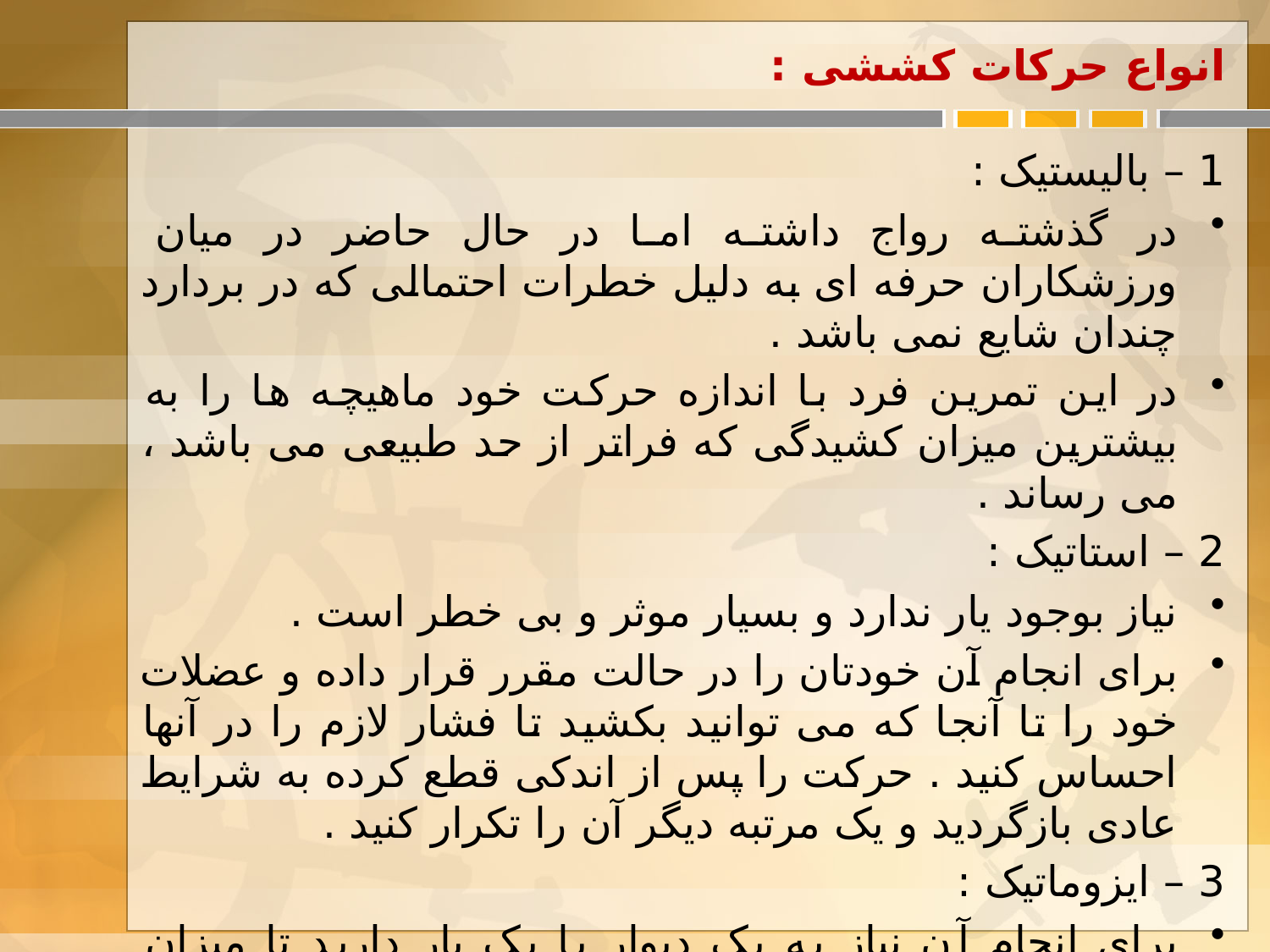

# انواع حرکات کششی :
1 – بالیستیک :
در گذشته رواج داشته اما در حال حاضر در میان ورزشکاران حرفه ای به دلیل خطرات احتمالی که در بردارد چندان شایع نمی باشد .
در این تمرین فرد با اندازه حرکت خود ماهیچه ها را به بیشترین میزان کشیدگی که فراتر از حد طبیعی می باشد ، می رساند .
2 – استاتیک :
نیاز بوجود یار ندارد و بسیار موثر و بی خطر است .
برای انجام آن خودتان را در حالت مقرر قرار داده و عضلات خود را تا آنجا که می توانید بکشید تا فشار لازم را در آنها احساس کنید . حرکت را پس از اندکی قطع کرده به شرایط عادی بازگردید و یک مرتبه دیگر آن را تکرار کنید .
3 – ایزوماتیک :
برای انجام آن نیاز به یک دیوار یا یک یار دارید تا میزان سودمندی حرکت افزایش پیدا کند .
فشار کمتری را نسبت به حرکت استاتیک به بدن وارد می کند .